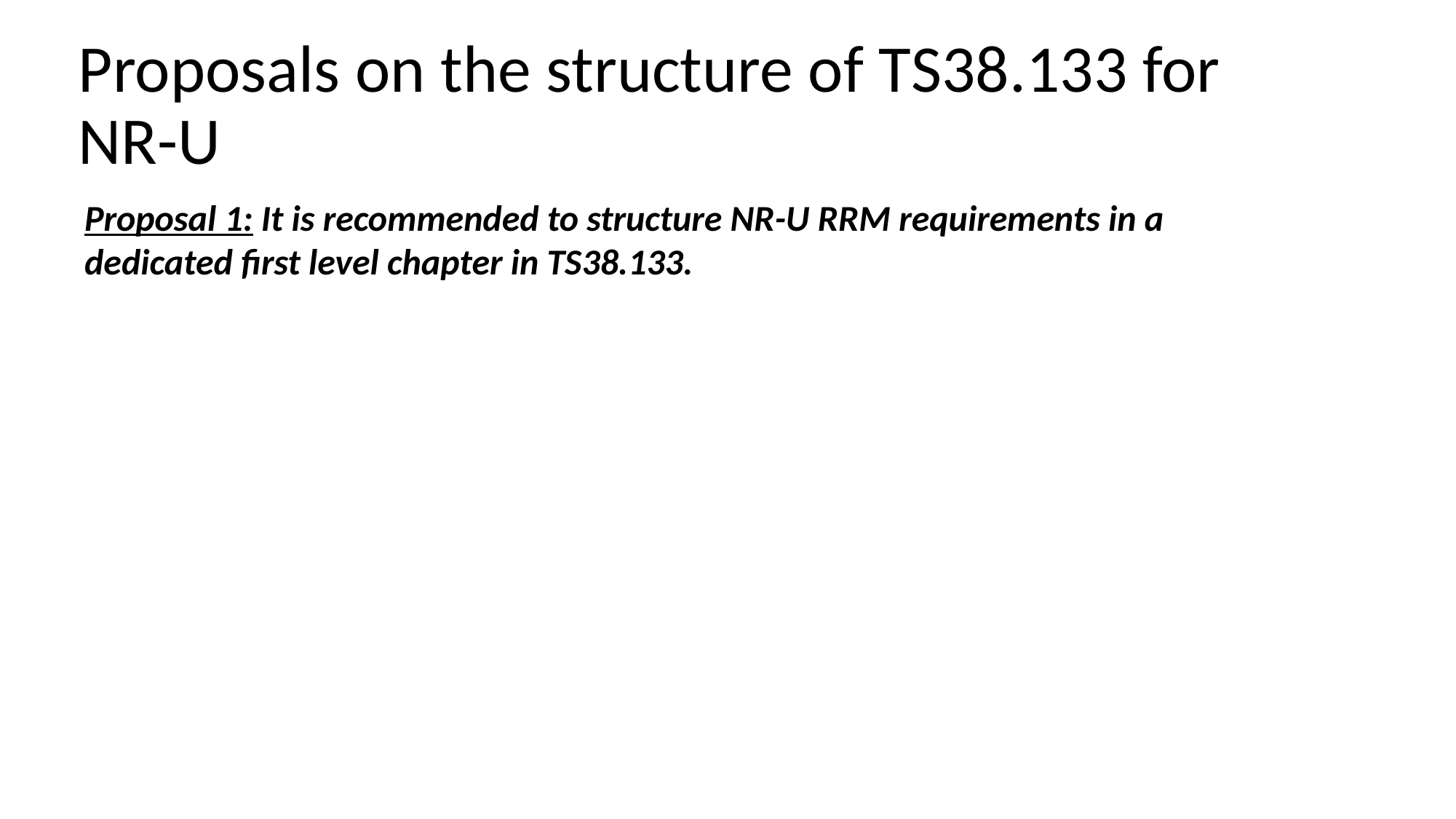

# Proposals on the structure of TS38.133 for NR-U
Proposal 1: It is recommended to structure NR-U RRM requirements in a dedicated first level chapter in TS38.133.